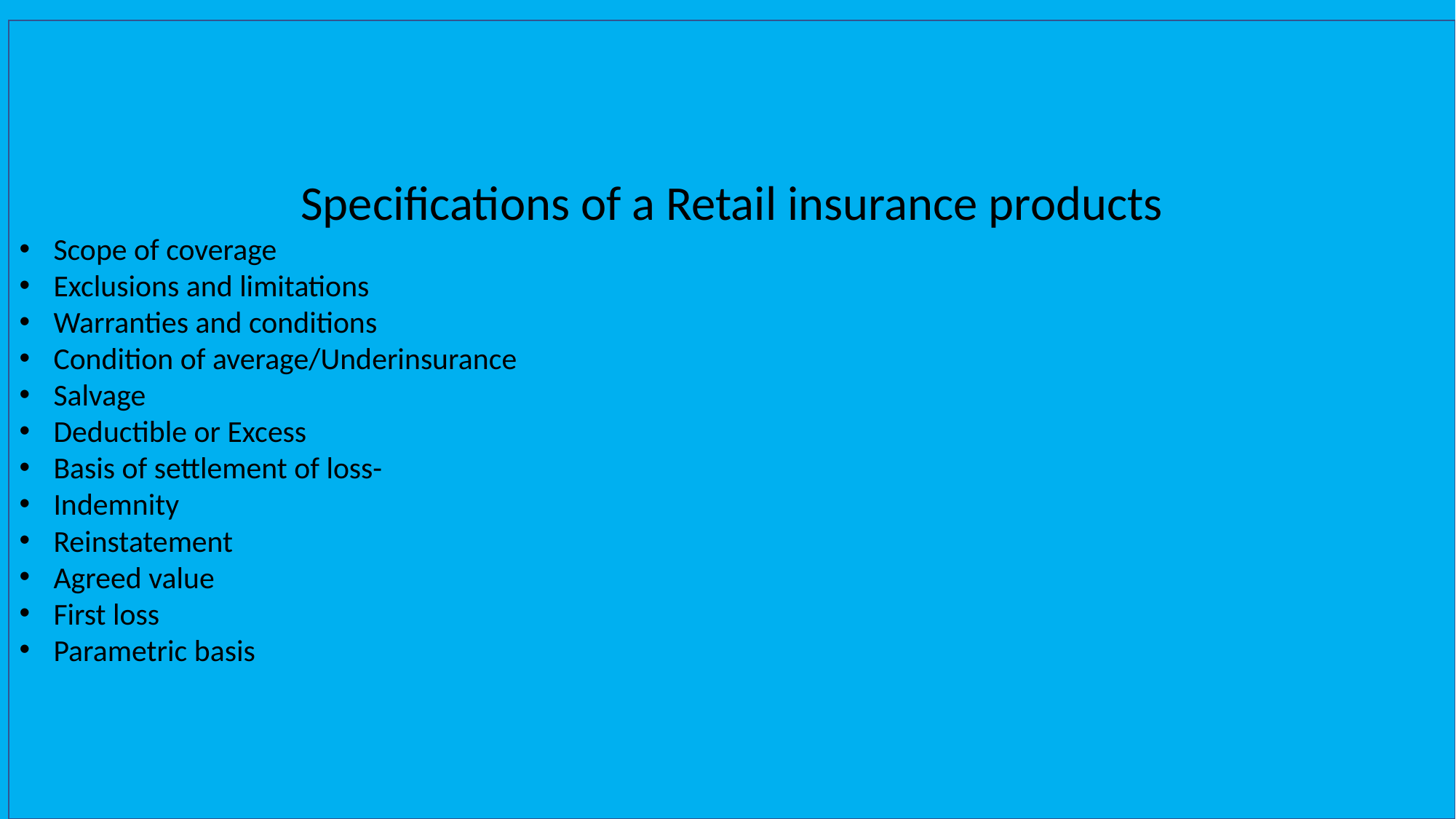

Specifications of a Retail insurance products
Scope of coverage
Exclusions and limitations
Warranties and conditions
Condition of average/Underinsurance
Salvage
Deductible or Excess
Basis of settlement of loss-
Indemnity
Reinstatement
Agreed value
First loss
Parametric basis